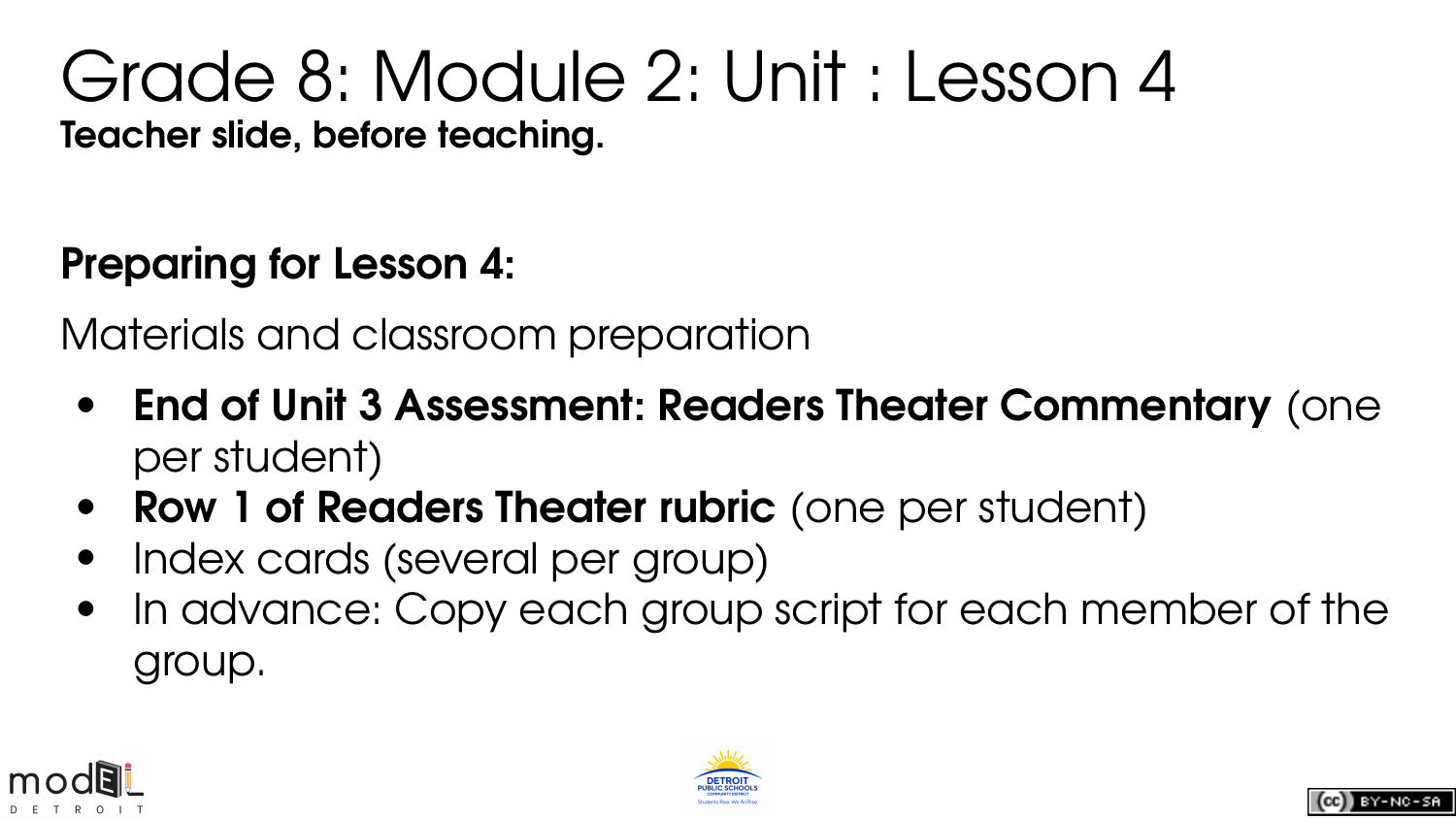

# Grade 8: Module 2: Unit : Lesson 4
Teacher slide, before teaching.
Preparing for Lesson 4:
Materials and classroom preparation
End of Unit 3 Assessment: Readers Theater Commentary (one per student)
Row 1 of Readers Theater rubric (one per student)
Index cards (several per group)
In advance: Copy each group script for each member of the group.